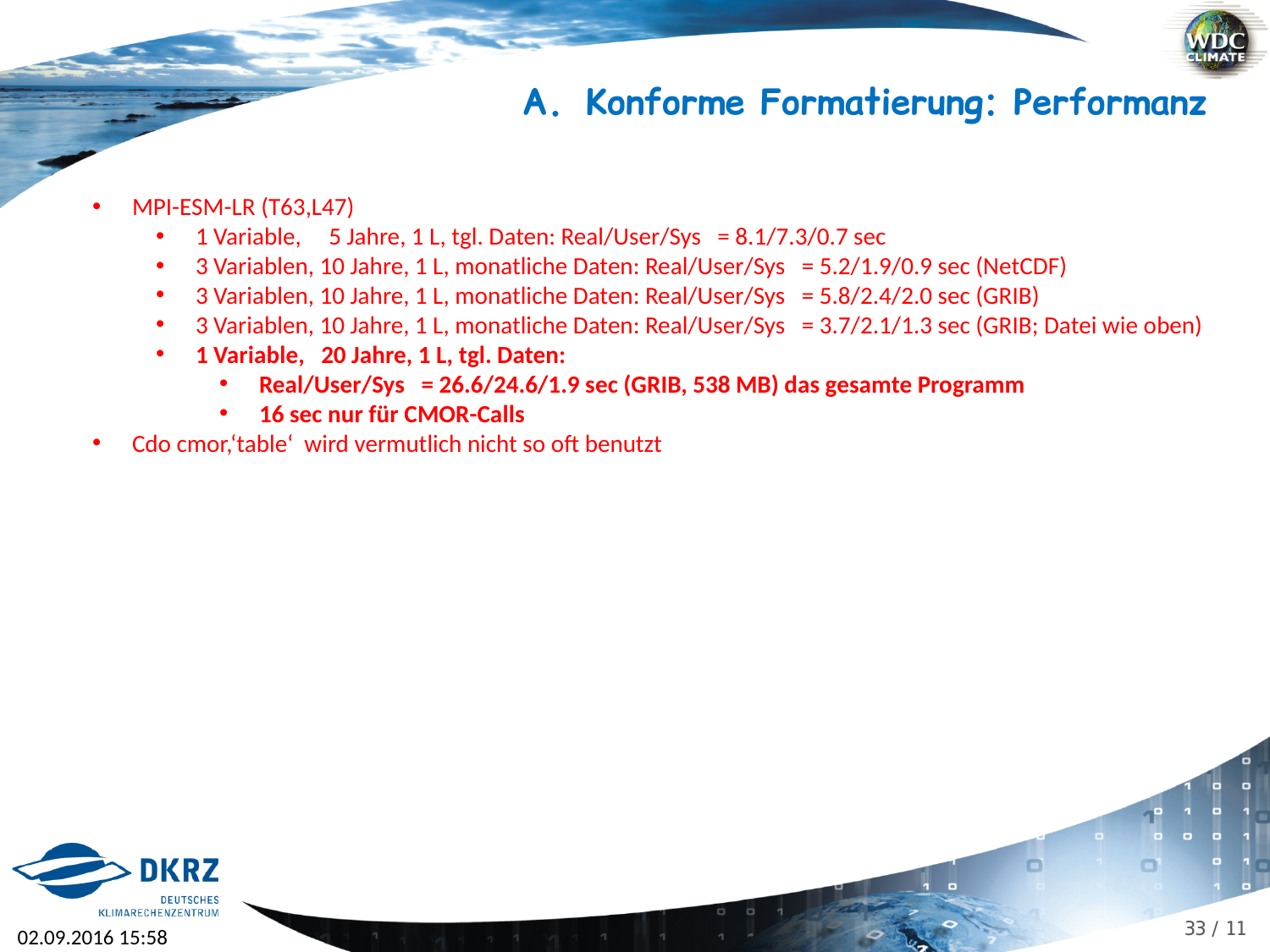

Konforme Formatierung: Performanz
MPI-ESM-LR (T63,L47)
1 Variable,     5 Jahre, 1 L, tgl. Daten: Real/User/Sys   = 8.1/7.3/0.7 sec
3 Variablen, 10 Jahre, 1 L, monatliche Daten: Real/User/Sys   = 5.2/1.9/0.9 sec (NetCDF)
3 Variablen, 10 Jahre, 1 L, monatliche Daten: Real/User/Sys   = 5.8/2.4/2.0 sec (GRIB)
3 Variablen, 10 Jahre, 1 L, monatliche Daten: Real/User/Sys   = 3.7/2.1/1.3 sec (GRIB; Datei wie oben)
1 Variable,   20 Jahre, 1 L, tgl. Daten:
Real/User/Sys   = 26.6/24.6/1.9 sec (GRIB, 538 MB) das gesamte Programm
16 sec nur für CMOR-Calls
Cdo cmor,‘table‘  wird vermutlich nicht so oft benutzt